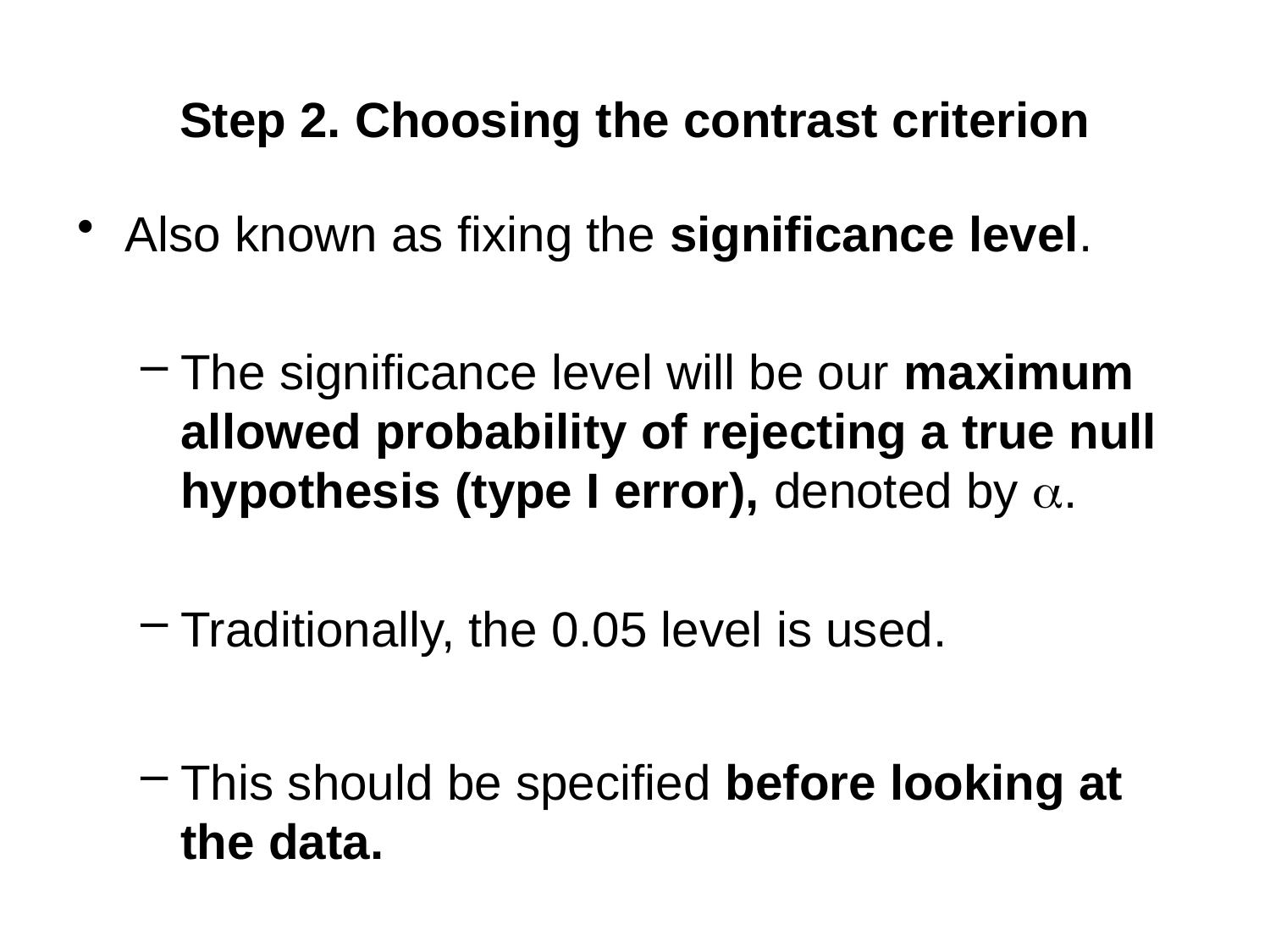

Step 2. Choosing the contrast criterion
Also known as fixing the significance level.

The significance level will be our maximum allowed probability of rejecting a true null hypothesis (type I error), denoted by α.

Traditionally, the 0.05 level is used.

This should be specified before looking at the data.